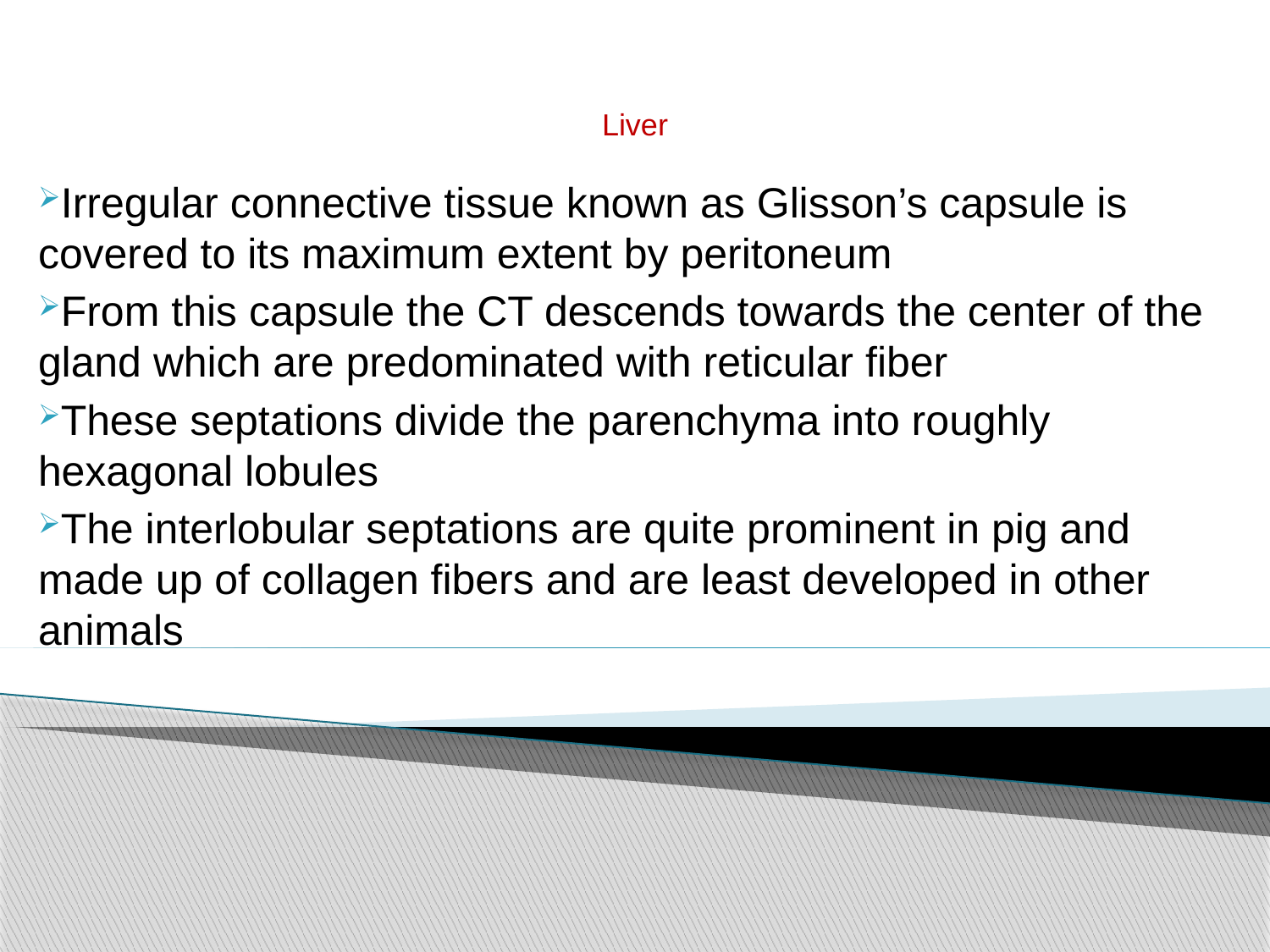

# Liver
Irregular connective tissue known as Glisson’s capsule is covered to its maximum extent by peritoneum
From this capsule the CT descends towards the center of the gland which are predominated with reticular fiber
These septations divide the parenchyma into roughly hexagonal lobules
The interlobular septations are quite prominent in pig and made up of collagen fibers and are least developed in other animals